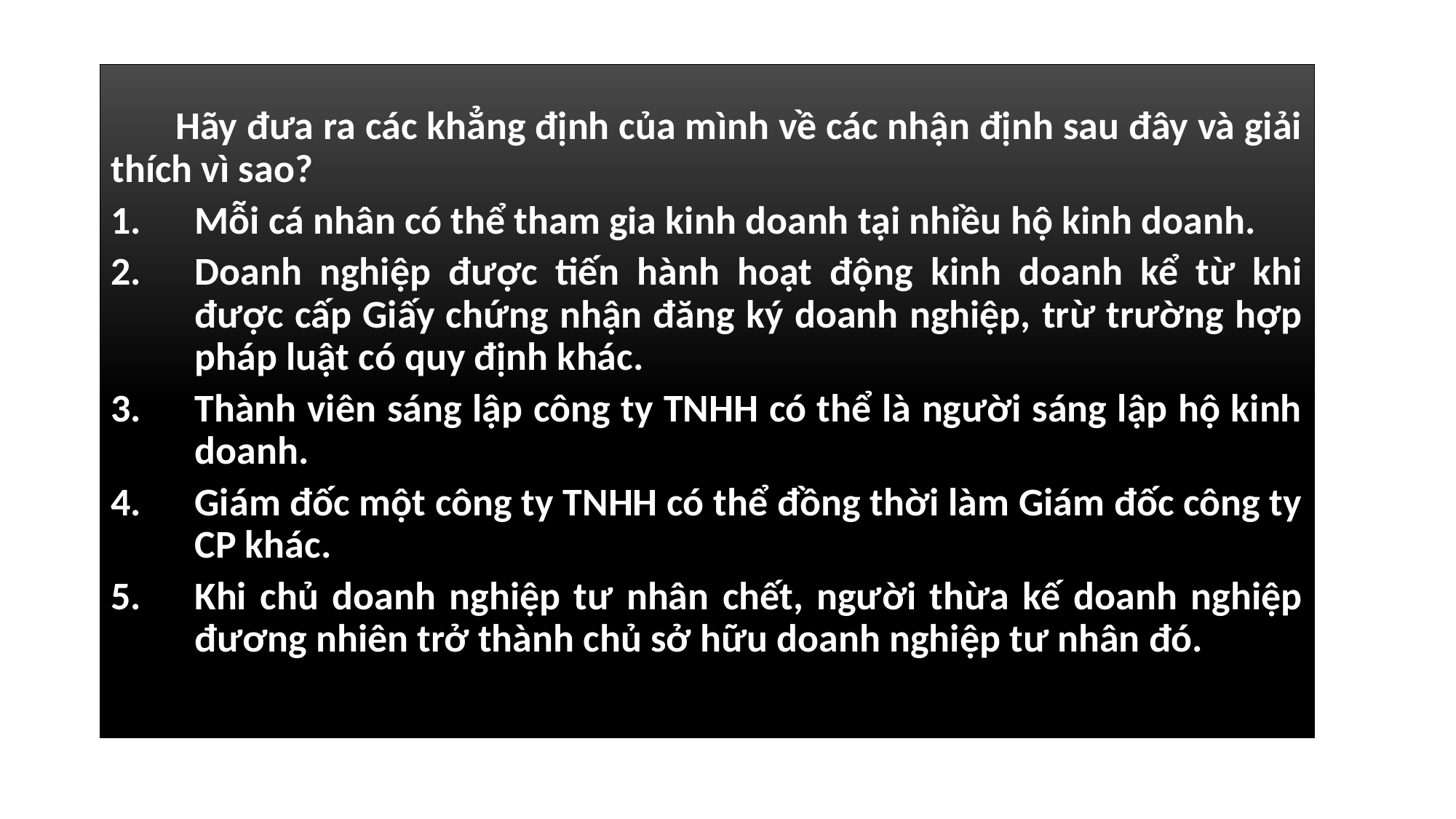

Hãy đưa ra các khẳng định của mình về các nhận định sau đây và giải thích vì sao?
Mỗi cá nhân có thể tham gia kinh doanh tại nhiều hộ kinh doanh.
Doanh nghiệp được tiến hành hoạt động kinh doanh kể từ khi được cấp Giấy chứng nhận đăng ký doanh nghiệp, trừ trường hợp pháp luật có quy định khác.
Thành viên sáng lập công ty TNHH có thể là người sáng lập hộ kinh doanh.
Giám đốc một công ty TNHH có thể đồng thời làm Giám đốc công ty CP khác.
Khi chủ doanh nghiệp tư nhân chết, người thừa kế doanh nghiệp đương nhiên trở thành chủ sở hữu doanh nghiệp tư nhân đó.